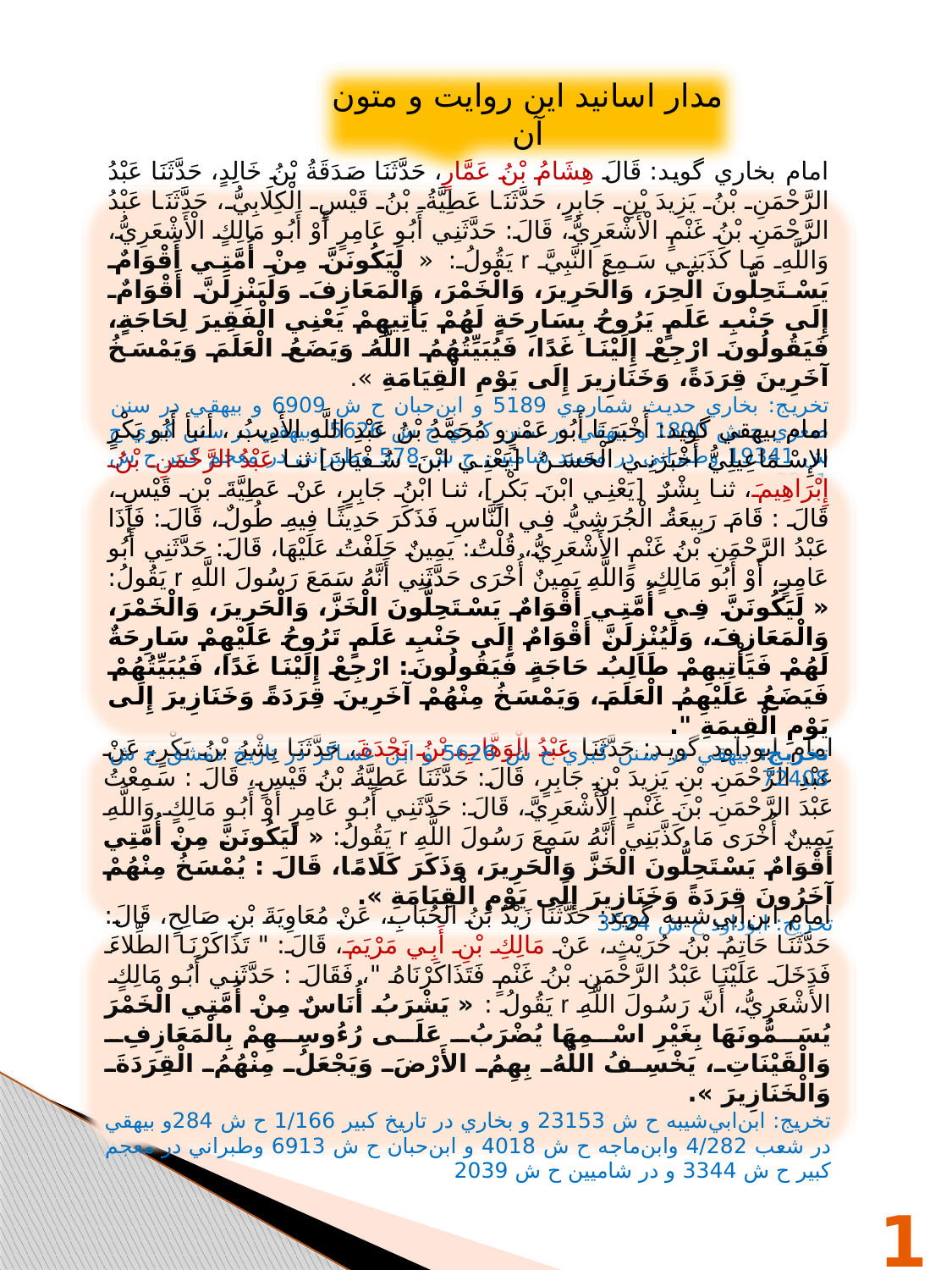

مدار اسانيد اين روايت و متون آن
امام بخاري گويد: قَالَ هِشَامُ بْنُ عَمَّارٍ، حَدَّثَنَا صَدَقَةُ بْنُ خَالِدٍ، حَدَّثَنَا عَبْدُ الرَّحْمَنِ بْنُ يَزِيدَ بْنِ جَابِرٍ، حَدَّثَنَا عَطِيَّةُ بْنُ قَيْسٍ الْكِلَابِيُّ، حَدَّثَنَا عَبْدُ الرَّحْمَنِ بْنُ غَنْمٍ الْأَشْعَرِيُّ، قَالَ: حَدَّثَنِي أَبُو عَامِرٍ أَوْ أَبُو مَالِكٍ الْأَشْعَرِيُّ، وَاللَّهِ مَا كَذَبَنِي سَمِعَ النَّبِيَّ r يَقُولُ: « لَيَكُونَنَّ مِنْ أُمَّتِي أَقْوَامٌ يَسْتَحِلُّونَ الْحِرَ، وَالْحَرِيرَ، وَالْخَمْرَ، وَالْمَعَازِفَ وَلَيَنْزِلَنَّ أَقْوَامٌ إِلَى جَنْبِ عَلَمٍ يَرُوحُ بِسَارِحَةٍ لَهُمْ يَأْتِيهِمْ يَعْنِي الْفَقِيرَ لِحَاجَةٍ، فَيَقُولُونَ ارْجِعْ إِلَيْنَا غَدًا، فَيُبَيِّتُهُمُ اللَّهُ وَيَضَعُ الْعَلَمَ وَيَمْسَخُ آخَرِينَ قِرَدَةً، وَخَنَازِيرَ إِلَى يَوْمِ الْقِيَامَةِ ».
تخريج: بخاري حديث شماره‌ي 5189 و ابن‌حبان ح ش 6909 و بيهقي در سنن صغري ح ش 1890 و بيهقي در سنن كبري ح ش 5626 وبيهقي در سنن كبري ح ش 19341 وطبراني در مسند شاميين ح ش 578 وطبراني در معجم كبير ح ش 3341 ودعلج در منتقي ح ش 9
امام بيهقي گويد: أَخْبَرَنَا أَبُو عَمْرٍو مُحَمَّدُ بْنُ عَبْدِ اللَّهِ الأَدِيبُ ، أنبأ أَبُو بَكْرٍ الإِسْمَاعِيلِيُّ أَخْبَرَنِي الْحَسَنُ [يَعْنِي ابْنَ سُفْيَانَ] ثنا عَبْدُ الرَّحْمَنِ بْنُ إِبْرَاهِيمَ، ثنا بِشْرٌ [يَعْنِي ابْنَ بَكْرٍ]، ثنا ابْنُ جَابِرٍ، عَنْ عَطِيَّةَ بْنِ قَيْسٍ، قَالَ : قَامَ رَبِيعَةُ الْجُرَشِيُّ فِي النَّاسِ فَذَكَرَ حَدِيثًا فِيهِ طُولٌ، قَالَ: فَإِذَا عَبْدُ الرَّحْمَنِ بْنُ غَنْمٍ الأَشْعَرِيُّ، قُلْتُ: يَمِينٌ حَلَفْتُ عَلَيْهَا، قَالَ: حَدَّثَنِي أَبُو عَامِرٍ، أَوْ أَبُو مَالِكٍ، وَاللَّهِ يَمِينٌ أُخْرَى حَدَّثَنِي أَنَّهُ سَمَعَ رَسُولَ اللَّهِ r يَقُولُ: « لَيَكُونَنَّ فِي أُمَّتِي أَقْوَامٌ يَسْتَحِلُّونَ الْخَزَّ، وَالْحَرِيرَ، وَالْخَمْرَ، وَالْمَعَازِفَ، وَلَيُنْزِلَنَّ أَقْوَامٌ إِلَى جَنْبِ عَلَمٍ تَرُوحُ عَلَيْهِمْ سَارِحَةٌ لَهُمْ فَيَأْتِيهِمْ طَالِبُ حَاجَةٍ فَيَقُولُونَ: ارْجِعْ إِلَيْنَا غَدًا، فَيُبَيِّتُهُمْ فَيَضَعُ عَلَيْهِمُ الْعَلَمَ، وَيَمْسَخُ مِنْهُمْ آخَرِينَ قِرَدَةً وَخَنَازِيرَ إِلَى يَوْمِ الْقِيمَةِ ".
تخريج: بيهقي در سنن كبري ح ش 5626 و ابن عساكر در تاريخ دمشق ح ش 72408
امام ابوداود گويد: حَدَّثَنَا عَبْدُ الْوَهَّابِ بْنُ نَجْدَةَ، حَدَّثَنَا بِشْرُ بْنُ بَكْرٍ، عَنْ عَبْدِ الرَّحْمَنِ بْنِ يَزِيدَ بْنِ جَابِرٍ، قَالَ: حَدَّثَنَا عَطِيَّةُ بْنُ قَيْسٍ، قَالَ : سَمِعْتُ عَبْدَ الرَّحْمَنِ بْنَ غَنْمٍ الْأَشْعَرِيَّ، قَالَ: حَدَّثَنِي أَبُو عَامِرٍ أَوْ أَبُو مَالِكٍ وَاللَّهِ يَمِينٌ أُخْرَى مَا كَذَّبَنِي أَنَّهُ سَمِعَ رَسُولَ اللَّهِ r يَقُولُ: « لَيَكُونَنَّ مِنْ أُمَّتِي أَقْوَامٌ يَسْتَحِلُّونَ الْخَزَّ وَالْحَرِيرَ، وَذَكَرَ كَلَامًا، قَالَ : يُمْسَخُ مِنْهُمْ آخَرُونَ قِرَدَةً وَخَنَازِيرَ إِلَى يَوْمِ الْقِيَامَةِ ».
تخريج: ابوداود ح ش 3524
امام ابن‌ابي‌شيبه گويد: حَدَّثَنَا زَيْدُ بْنُ الْحُبَابِ، عَنْ مُعَاوِيَةَ بْنِ صَالِحٍ، قَالَ: حَدَّثَنَا حَاتِمُ بْنُ حُرَيْثٍ، عَنْ مَالِكِ بْنِ أَبِي مَرْيَمَ، قَالَ: " تَذَاكَرْنَا الطِّلاءَ فَدَخَلَ عَلَيْنَا عَبْدُ الرَّحْمَنِ بْنُ غَنْمٍ فَتَذَاكَرْنَاهُ "، فَقَالَ : حَدَّثَنِي أَبُو مَالِكٍ الأَشْعَرِيُّ، أَنَّ رَسُولَ اللَّهِ r يَقُولُ : « يَشْرَبُ أُنَاسٌ مِنْ أُمَّتِي الْخَمْرَ يُسَمُّونَهَا بِغَيْرِ اسْمِهَا يُضْرَبُ عَلَى رُءُوسِهِمْ بِالْمَعَازِفِ وَالْقَيْنَاتِ، يَخْسِفُ اللَّهُ بِهِمُ الأَرْضَ وَيَجْعَلُ مِنْهُمُ الْقِرَدَةَ وَالْخَنَازِيرَ ».
تخريج: ابن‌ابي‌شيبه ح ش 23153 و بخاري در تاريخ كبير 1/166 ح ش 284و بيهقي در شعب 4/282 وابن‌ماجه ح ش 4018 و ابن‌حبان ح ش 6913 وطبراني در معجم كبير ح ش 3344 و در شاميين ح ش 2039
14